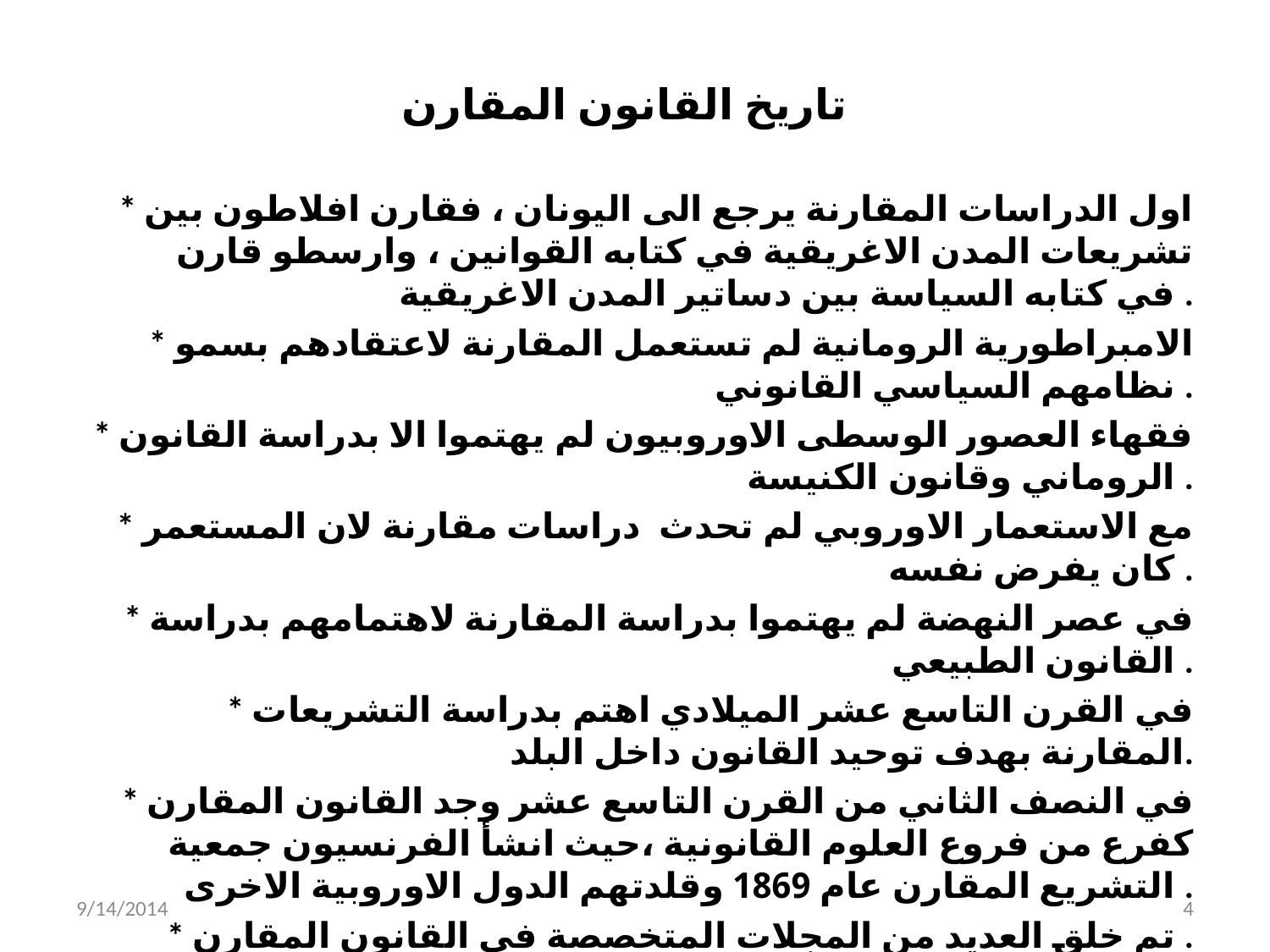

# تاريخ القانون المقارن
* اول الدراسات المقارنة يرجع الى اليونان ، فقارن افلاطون بين تشريعات المدن الاغريقية في كتابه القوانين ، وارسطو قارن في كتابه السياسة بين دساتير المدن الاغريقية .
* الامبراطورية الرومانية لم تستعمل المقارنة لاعتقادهم بسمو نظامهم السياسي القانوني .
* فقهاء العصور الوسطى الاوروبيون لم يهتموا الا بدراسة القانون الروماني وقانون الكنيسة .
* مع الاستعمار الاوروبي لم تحدث  دراسات مقارنة لان المستعمر كان يفرض نفسه .
* في عصر النهضة لم يهتموا بدراسة المقارنة لاهتمامهم بدراسة القانون الطبيعي .
* في القرن التاسع عشر الميلادي اهتم بدراسة التشريعات المقارنة بهدف توحيد القانون داخل البلد.
* في النصف الثاني من القرن التاسع عشر وجد القانون المقارن كفرع من فروع العلوم القانونية ،حيث انشأ الفرنسيون جمعية التشريع المقارن عام 1869 وقلدتهم الدول الاوروبية الاخرى .
* تم خلق العديد من المجلات المتخصصة في القانون المقارن .
* انعقد اول مؤتمر دولي للقانون المقارن في باريس عام 1900 .
* بعد الحرب العالمية الثانية تطورت دراسات القانون المقارن وبدأ الاهتمام بدراسة القانون الانجليزي.

9/14/2014
4